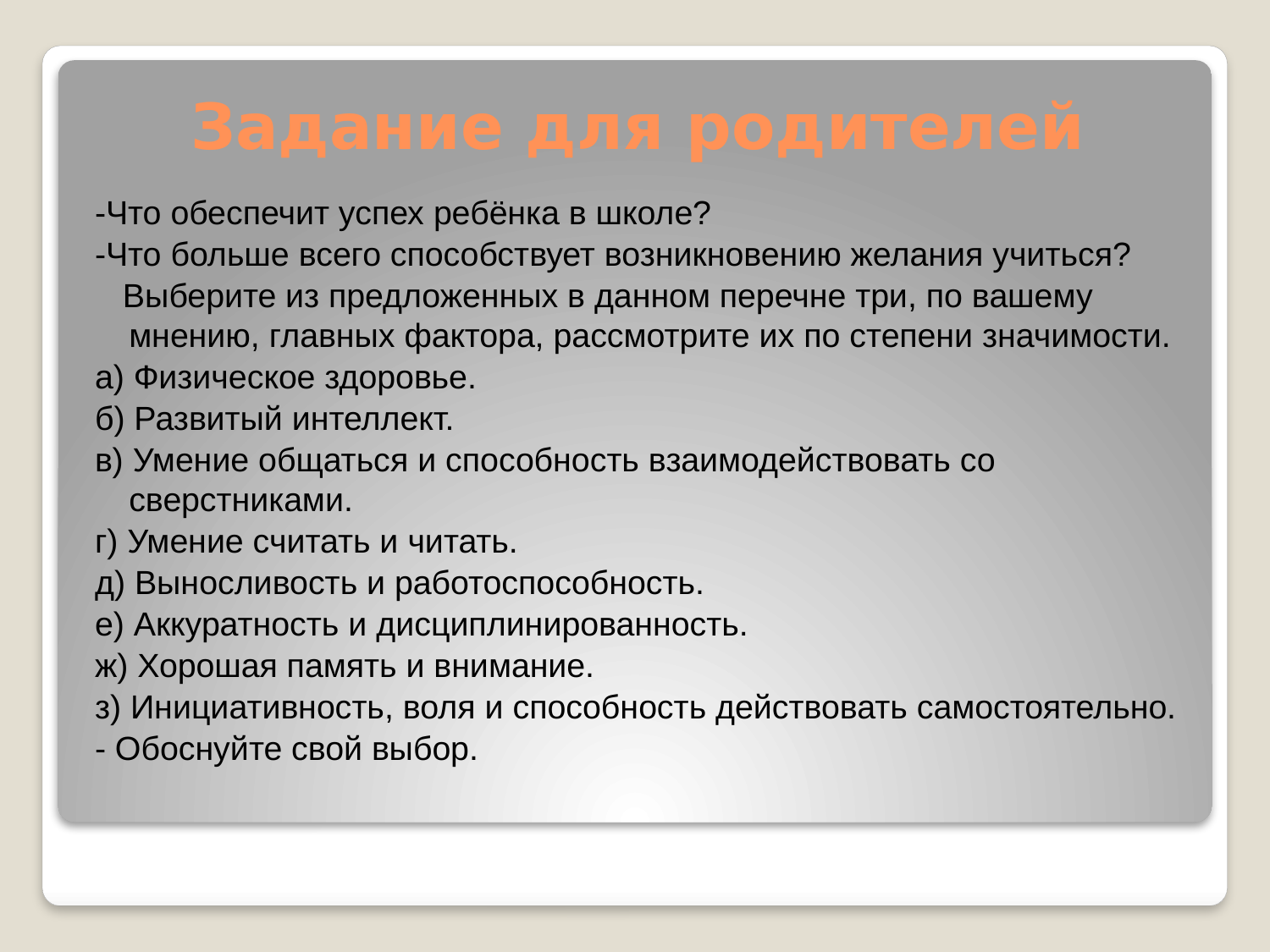

# Задание для родителей
-Что обеспечит успех ребёнка в школе?
-Что больше всего способствует возникновению желания учиться?
   Выберите из предложенных в данном перечне три, по вашему мнению, главных фактора, рассмотрите их по степени значимости.
а) Физическое здоровье.
б) Развитый интеллект.
в) Умение общаться и способность взаимодействовать со сверстниками.
г) Умение считать и читать.
д) Выносливость и работоспособность.
е) Аккуратность и дисциплинированность.
ж) Хорошая память и внимание.
з) Инициативность, воля и способность действовать самостоятельно.
- Обоснуйте свой выбор.